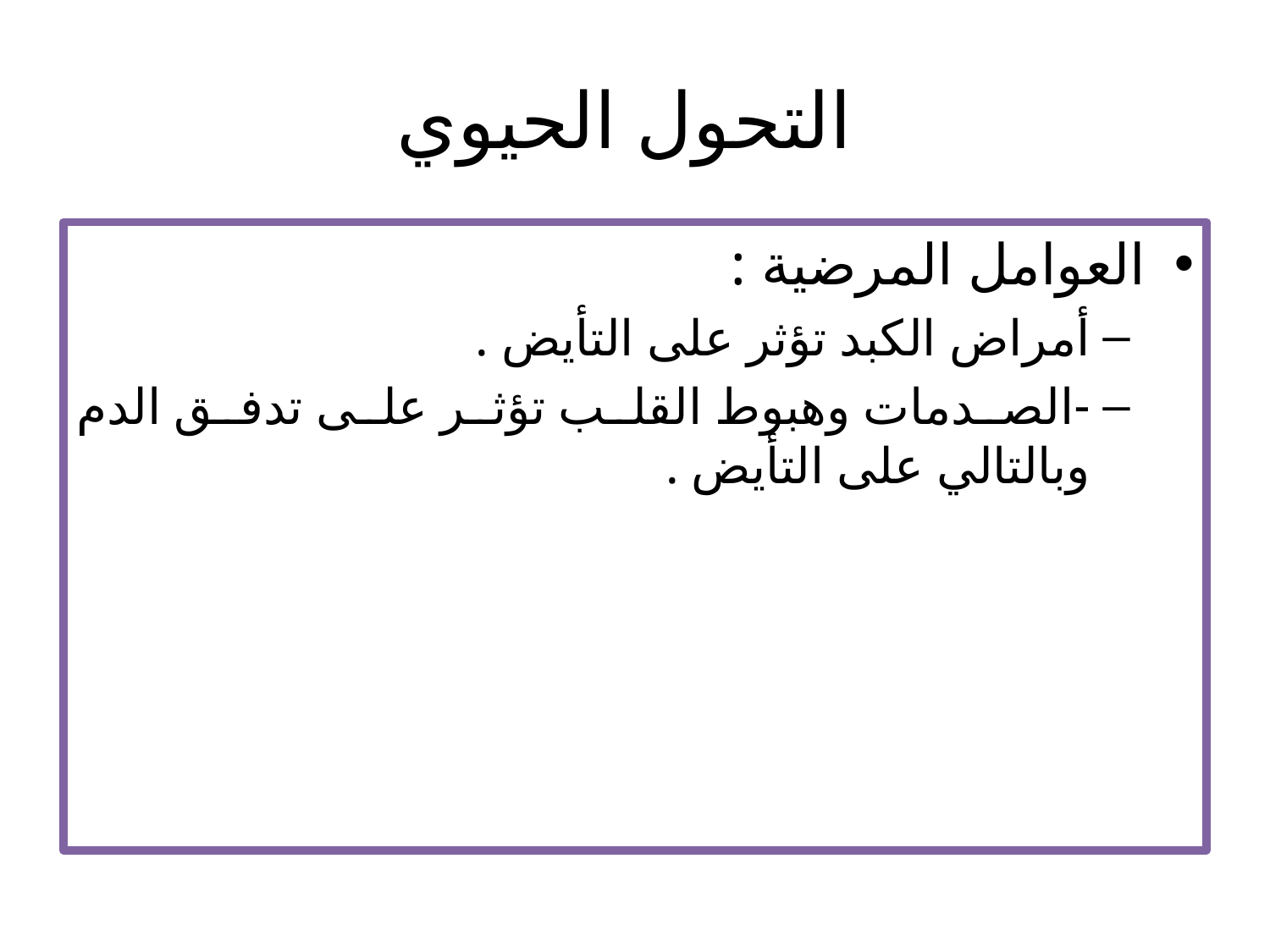

# التحول الحيوي
العوامل المرضية :
أمراض الكبد تؤثر على التأيض .
-الصدمات وهبوط القلب تؤثر على تدفق الدم وبالتالي على التأيض .